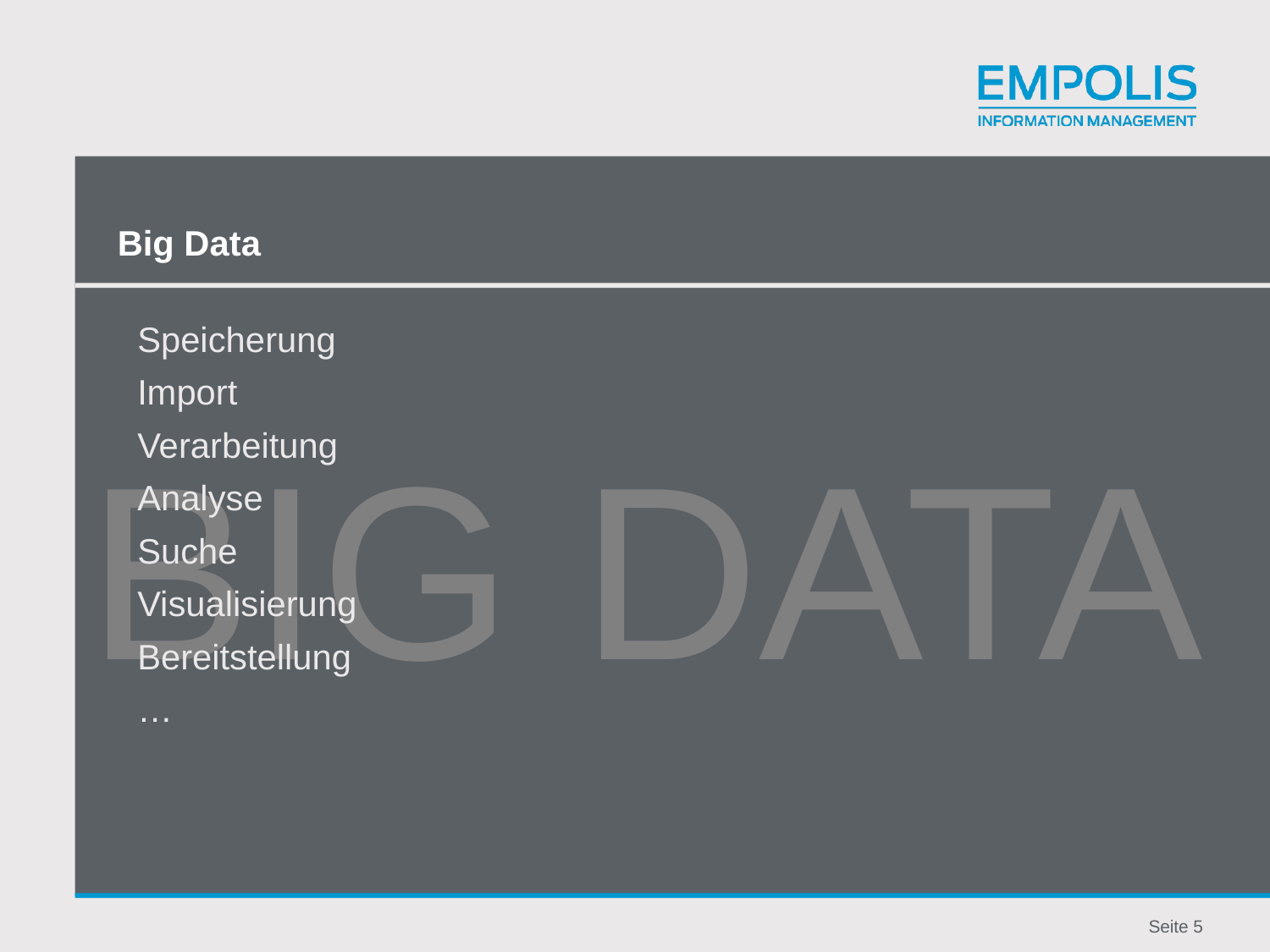

# Big Data
Speicherung
Import
Verarbeitung
Analyse
Suche
Visualisierung
Bereitstellung
…

BIG DATA